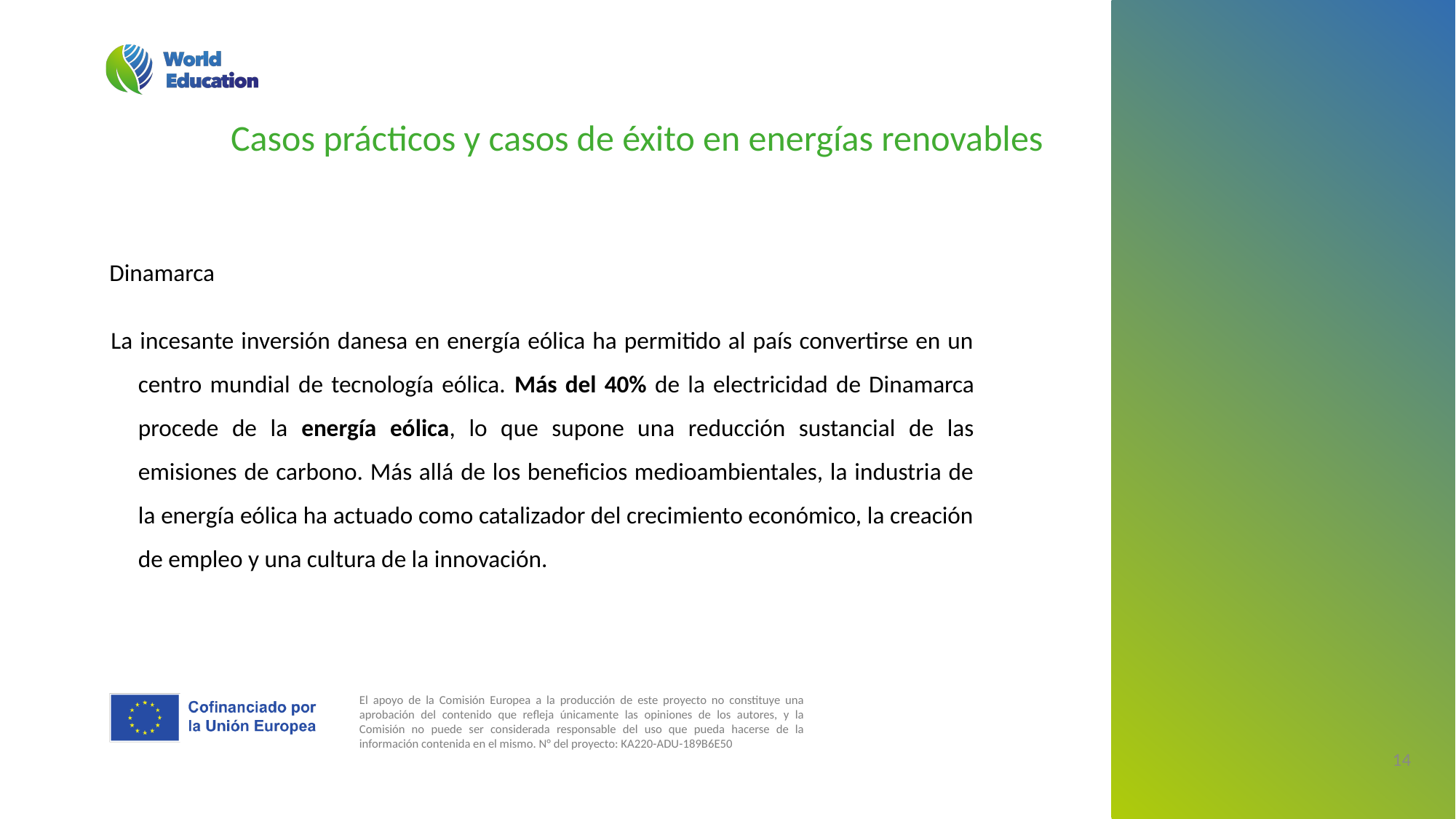

Casos prácticos y casos de éxito en energías renovables

Dinamarca
La incesante inversión danesa en energía eólica ha permitido al país convertirse en un centro mundial de tecnología eólica. Más del 40% de la electricidad de Dinamarca procede de la energía eólica, lo que supone una reducción sustancial de las emisiones de carbono. Más allá de los beneficios medioambientales, la industria de la energía eólica ha actuado como catalizador del crecimiento económico, la creación de empleo y una cultura de la innovación.
14